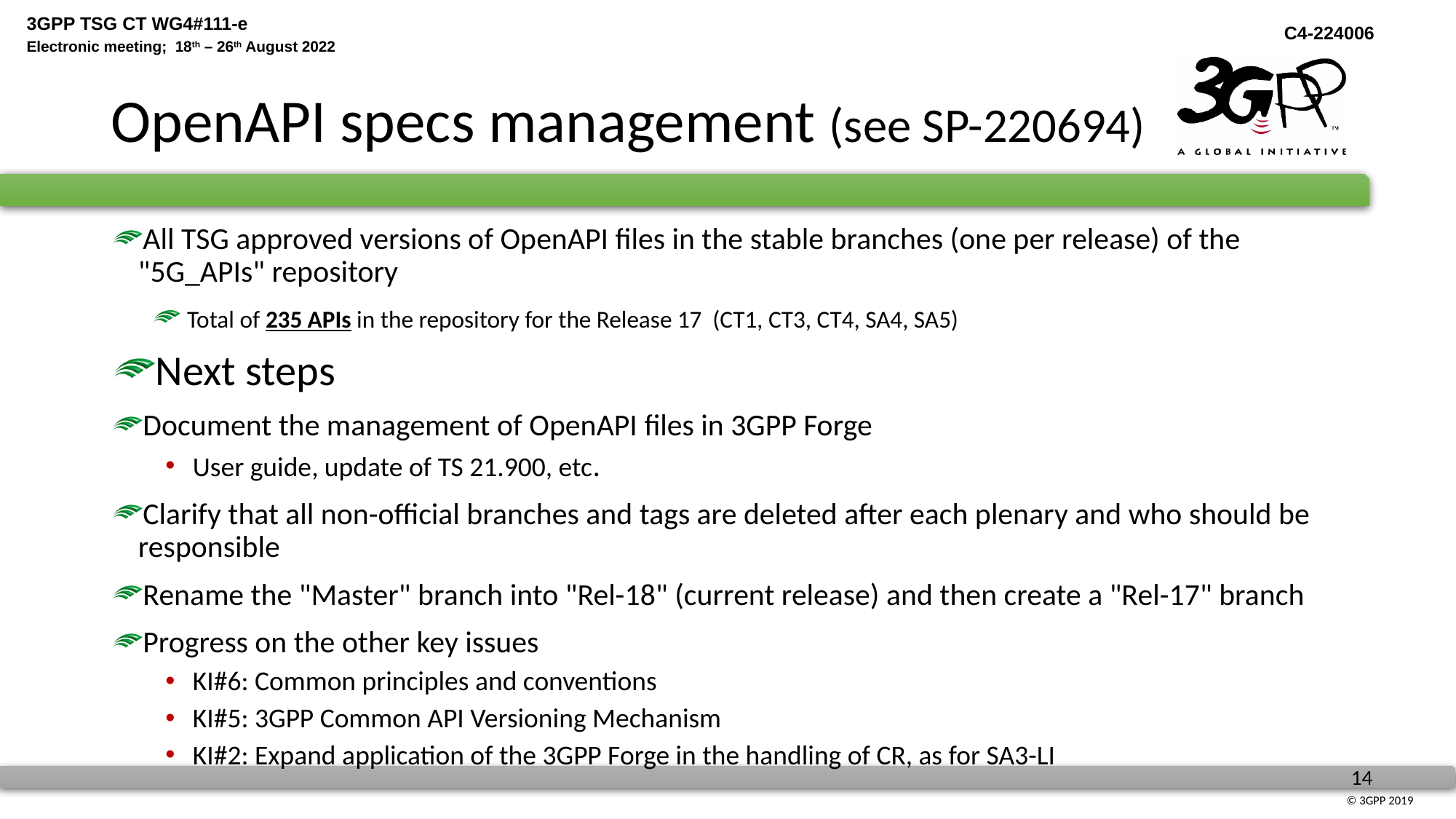

# OpenAPI specs management (see SP-220694)
All TSG approved versions of OpenAPI files in the stable branches (one per release) of the "5G_APIs" repository
 Total of 235 APIs in the repository for the Release 17  (CT1, CT3, CT4, SA4, SA5)
Next steps
Document the management of OpenAPI files in 3GPP Forge
User guide, update of TS 21.900, etc.
Clarify that all non-official branches and tags are deleted after each plenary and who should be responsible
Rename the "Master" branch into "Rel-18" (current release) and then create a "Rel-17" branch
Progress on the other key issues
KI#6: Common principles and conventions
KI#5: 3GPP Common API Versioning Mechanism
KI#2: Expand application of the 3GPP Forge in the handling of CR, as for SA3-LI